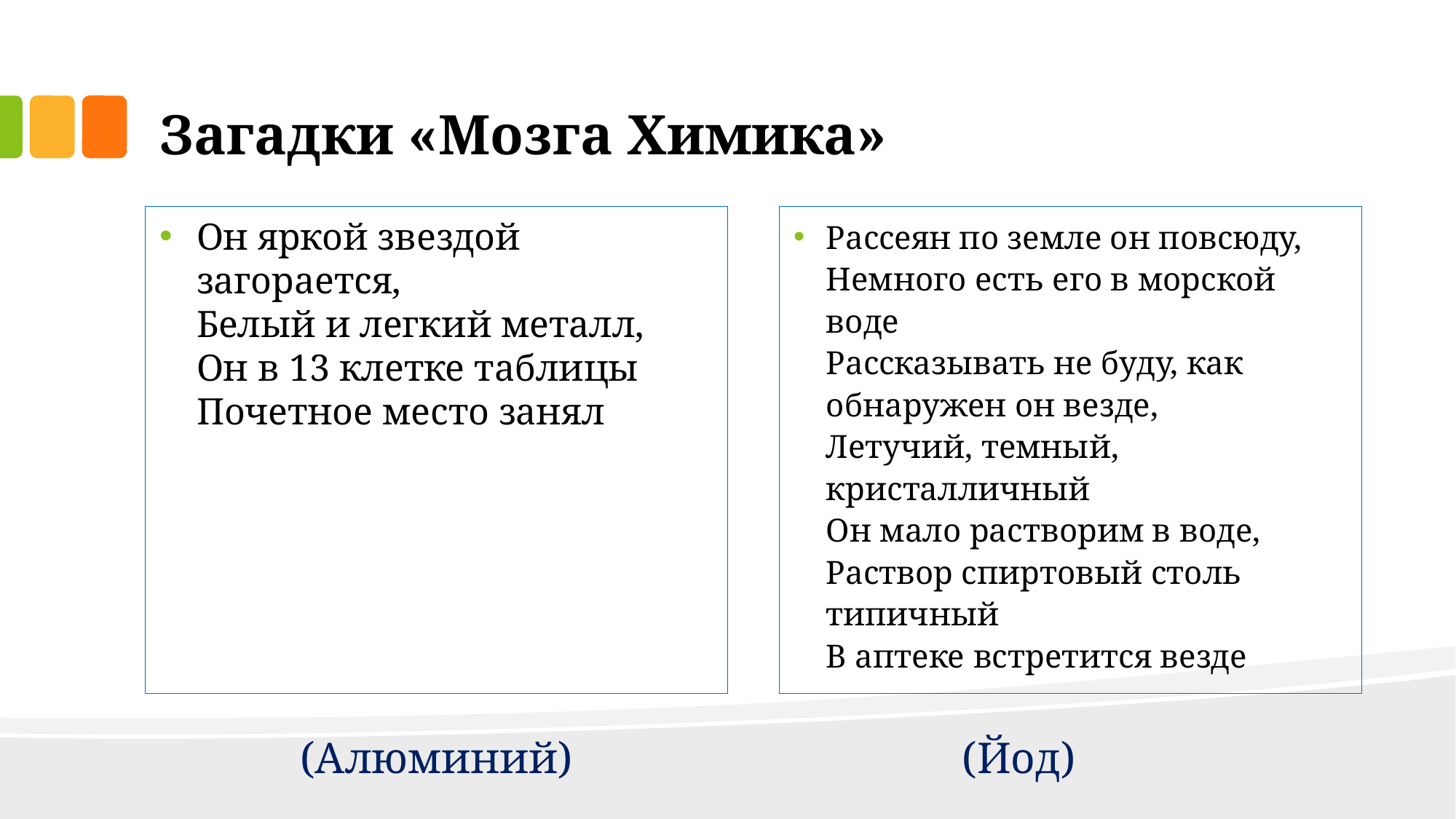

# Загадки «Мозга Химика»
Он яркой звездой загорается,
Белый и легкий металл,
Он в 13 клетке таблицы
Почетное место занял
Рассеян по земле он повсюду,
Немного есть его в морской воде
Рассказывать не буду, как обнаружен он везде,
Летучий, темный, кристалличный
Он мало растворим в воде,
Раствор спиртовый столь типичный
В аптеке встретится везде
(Алюминий)
(Йод)